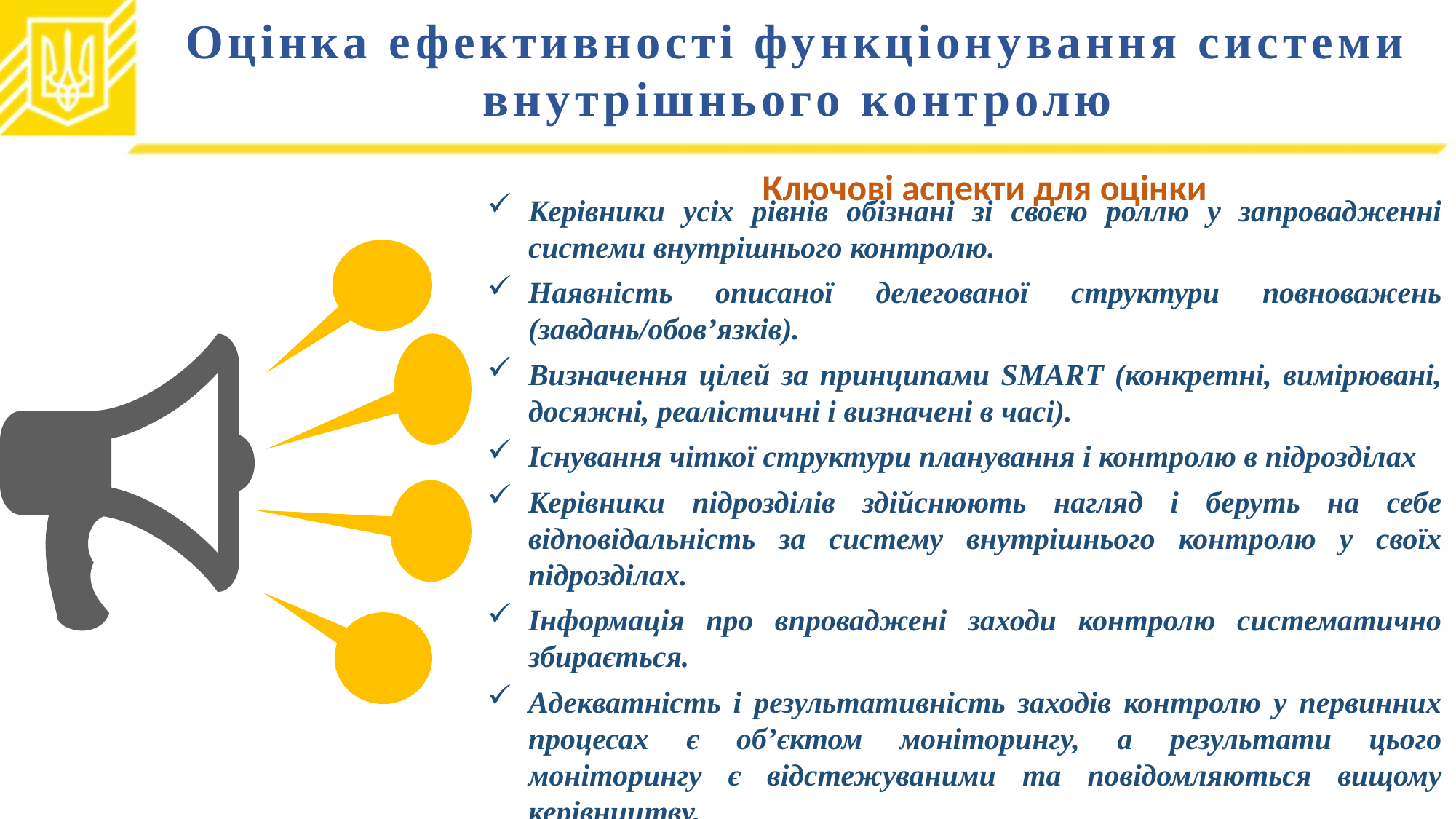

# Оцінка ефективності функціонування системи внутрішнього контролю
Ключові аспекти для оцінки
Керівники усіх рівнів обізнані зі своєю роллю у запровадженні системи внутрішнього контролю.
Наявність описаної делегованої структури повноважень (завдань/обов’язків).
Визначення цілей за принципами SMART (конкретні, вимірювані, досяжні, реалістичні і визначені в часі).
Існування чіткої структури планування і контролю в підрозділах
Керівники підрозділів здійснюють нагляд і беруть на себе відповідальність за систему внутрішнього контролю у своїх підрозділах.
Інформація про впроваджені заходи контролю систематично збирається.
Адекватність і результативність заходів контролю у первинних процесах є об’єктом моніторингу, а результати цього моніторингу є відстежуваними та повідомляються вищому керівництву.

© Міністерство фінансів України